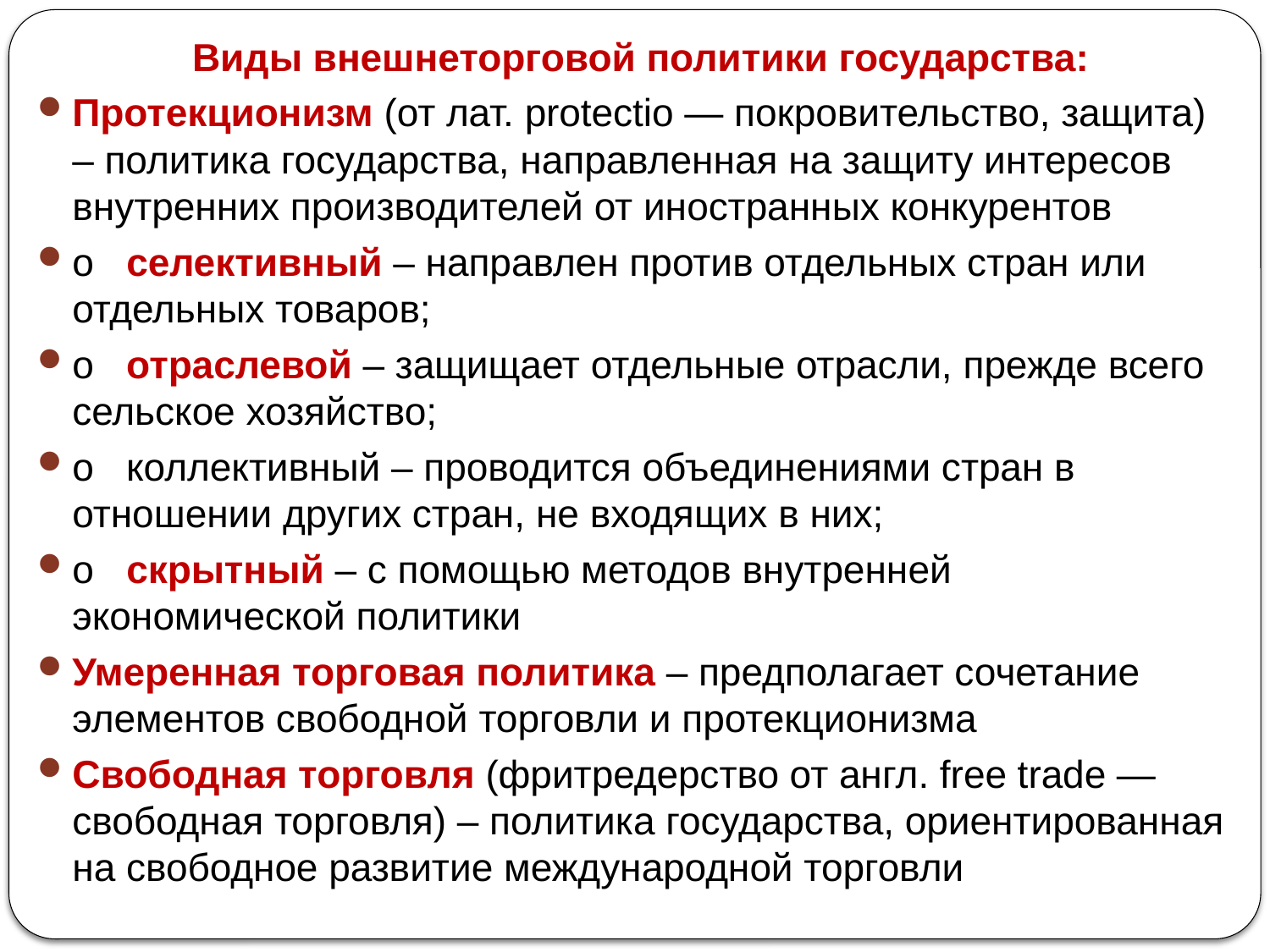

Виды внешнеторговой политики государства:
Протекционизм (от лат. protectio — покровительство, защита) – политика государства, направленная на защиту интересов внутренних производителей от иностранных конкурентов
o   селективный – направлен против отдельных стран или отдельных товаров;
o   отраслевой – защищает отдельные отрасли, прежде всего сельское хозяйство;
o   коллективный – проводится объединениями стран в отношении других стран, не входящих в них;
o   скрытный – с помощью методов внутренней экономической политики
Умеренная торговая политика – предполагает сочетание элементов свободной торговли и протекционизма
Свободная торговля (фритредерство от англ. free trade — свободная торговля) – политика государства, ориентированная на свободное развитие международной торговли